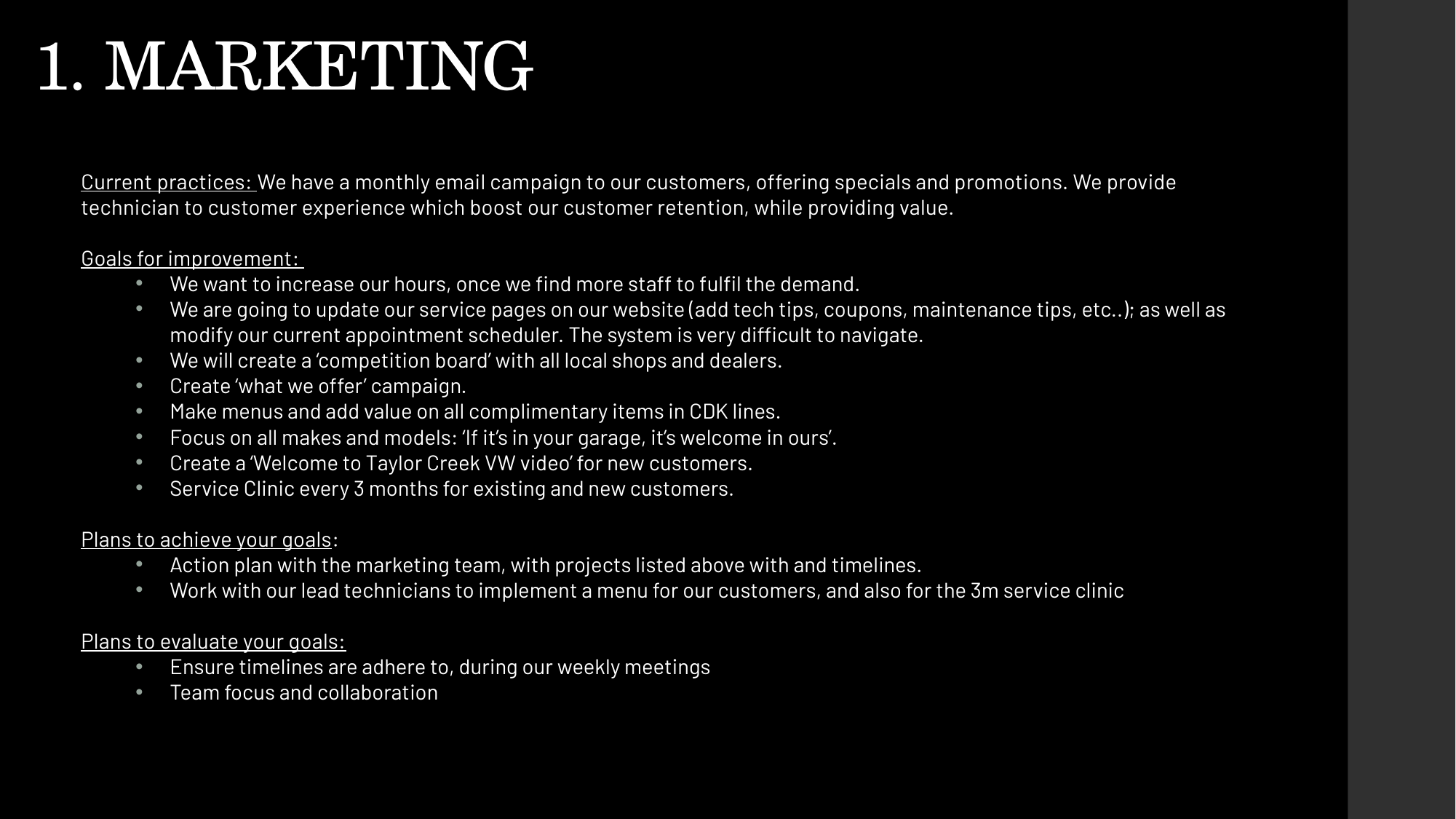

# 1. MARKETING
Current practices: We have a monthly email campaign to our customers, offering specials and promotions. We provide technician to customer experience which boost our customer retention, while providing value.

Goals for improvement:
We want to increase our hours, once we find more staff to fulfil the demand.
We are going to update our service pages on our website (add tech tips, coupons, maintenance tips, etc..); as well as modify our current appointment scheduler. The system is very difficult to navigate.
We will create a ‘competition board’ with all local shops and dealers.
Create ‘what we offer’ campaign.
Make menus and add value on all complimentary items in CDK lines.
Focus on all makes and models: ‘If it’s in your garage, it’s welcome in ours’.
Create a ‘Welcome to Taylor Creek VW video’ for new customers.
Service Clinic every 3 months for existing and new customers.

Plans to achieve your goals:
Action plan with the marketing team, with projects listed above with and timelines.
Work with our lead technicians to implement a menu for our customers, and also for the 3m service clinic

Plans to evaluate your goals:
Ensure timelines are adhere to, during our weekly meetings
Team focus and collaboration